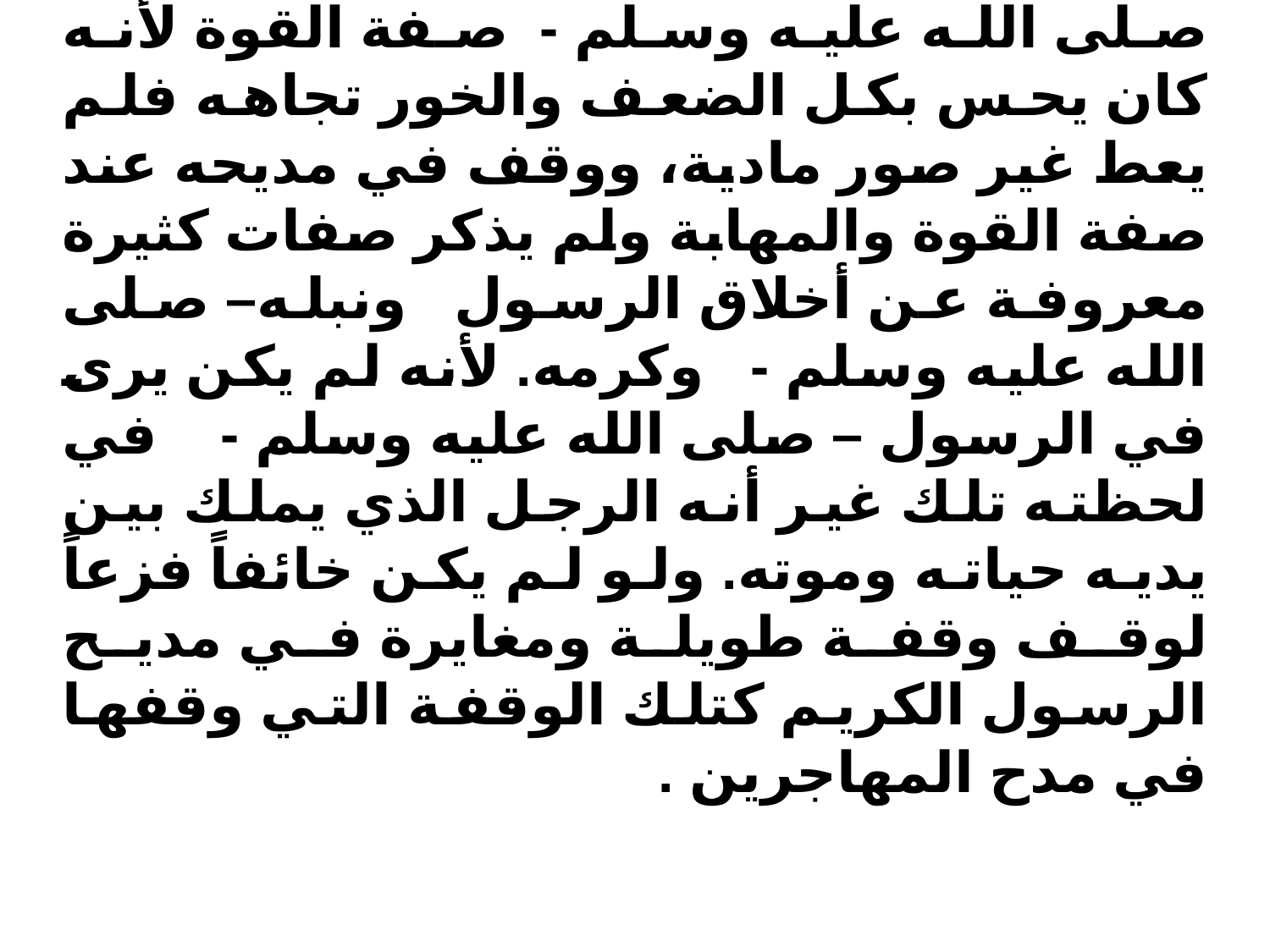

وفي كلا الصورتين أعطى للرسول – صلى الله عليه وسلم -  صفة القوة لأنه كان يحس بكل الضعف والخور تجاهه فلم يعط غير صور مادية، ووقف في مديحه عند صفة القوة والمهابة ولم يذكر صفات كثيرة معروفة عن أخلاق الرسول   ونبله– صلى الله عليه وسلم -   وكرمه. لأنه لم يكن يرى في الرسول – صلى الله عليه وسلم -    في لحظته تلك غير أنه الرجل الذي يملك بين يديه حياته وموته. ولو لم يكن خائفاً فزعاً لوقف وقفة طويلة ومغايرة في مديح الرسول الكريم كتلك الوقفة التي وقفها في مدح المهاجرين .